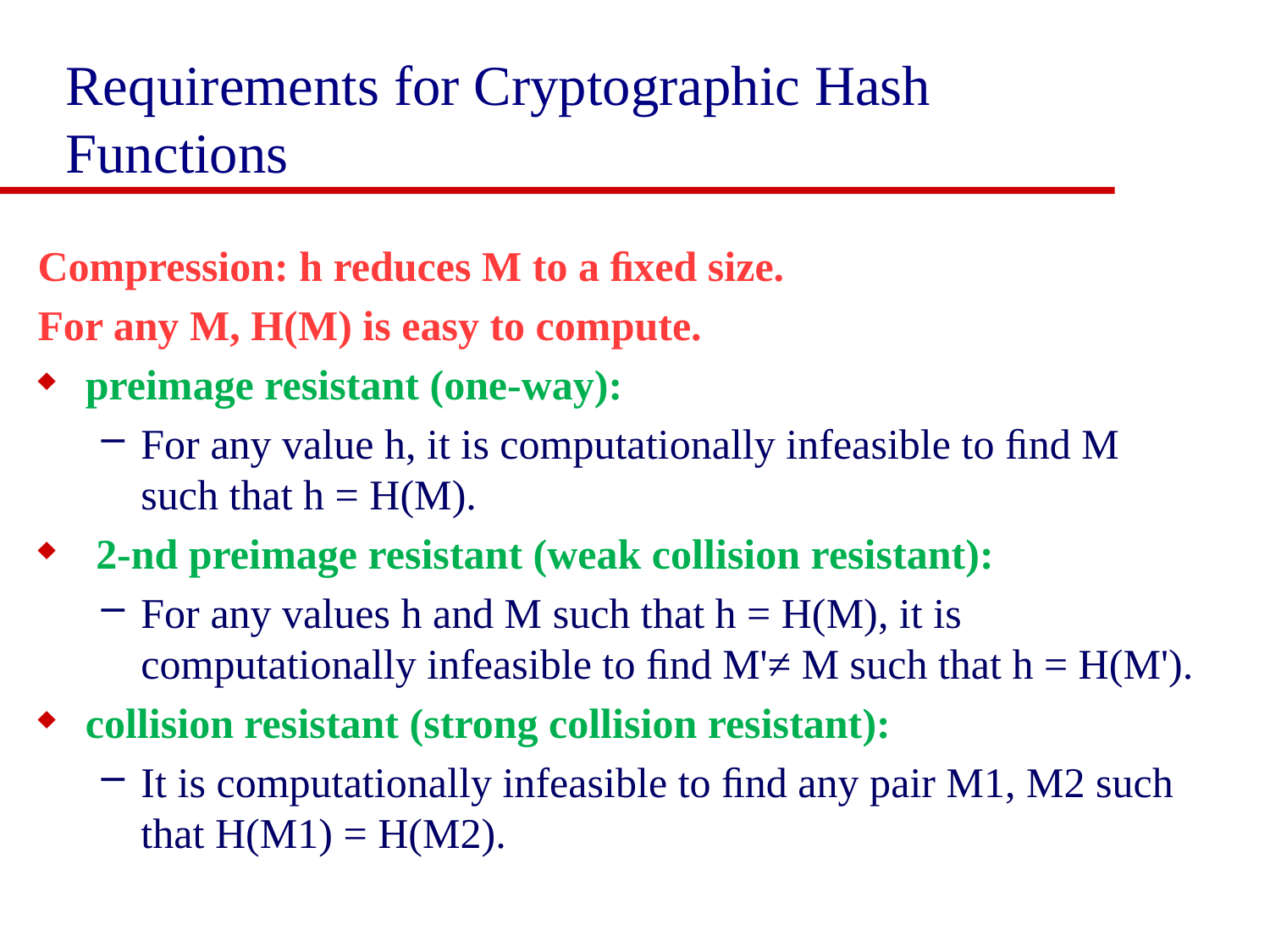

# Requirements for Cryptographic Hash Functions
Compression: h reduces M to a ﬁxed size.
For any M, H(M) is easy to compute.
preimage resistant (one-way):
For any value h, it is computationally infeasible to ﬁnd M such that h = H(M).
 2-nd preimage resistant (weak collision resistant):
For any values h and M such that h = H(M), it is computationally infeasible to ﬁnd M'≠ M such that h = H(M').
collision resistant (strong collision resistant):
It is computationally infeasible to ﬁnd any pair M1, M2 such that H(M1) = H(M2).